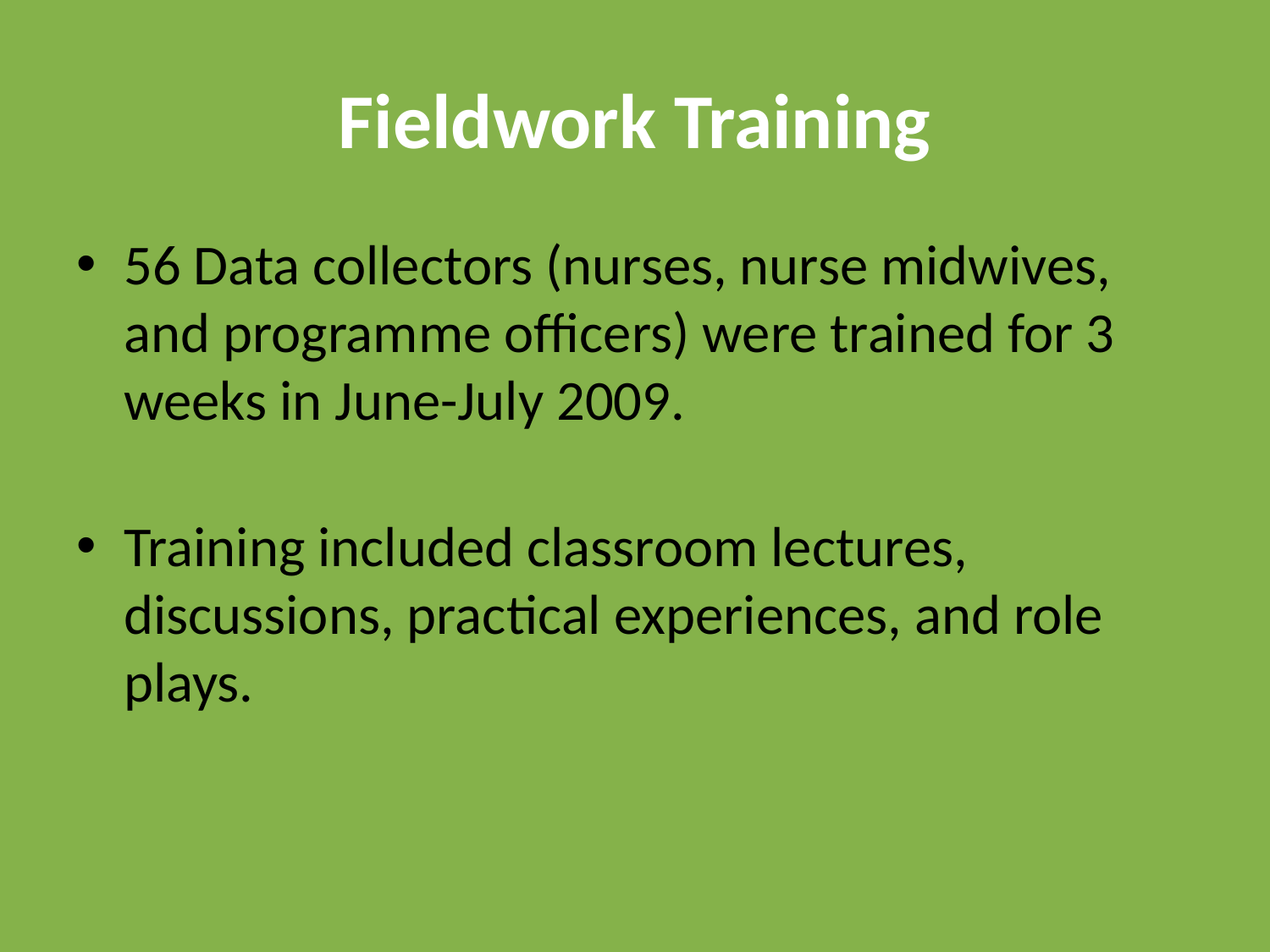

# Fieldwork Training
56 Data collectors (nurses, nurse midwives, and programme officers) were trained for 3 weeks in June-July 2009.

Training included classroom lectures,
	discussions, practical experiences, and role plays.